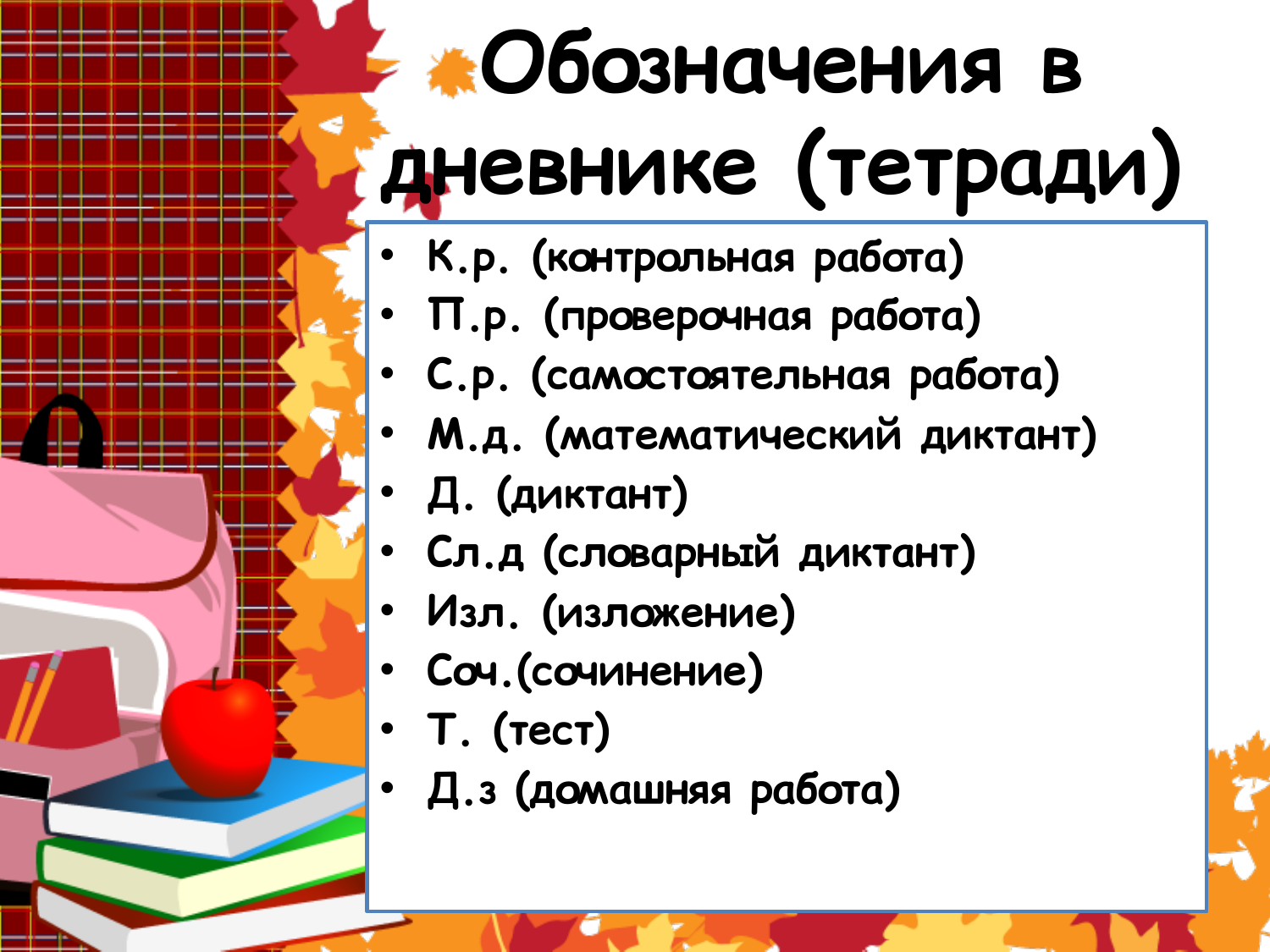

# Обозначения в дневнике (тетради)
К.р. (контрольная работа)
П.р. (проверочная работа)
С.р. (самостоятельная работа)
М.д. (математический диктант)
Д. (диктант)
Сл.д (словарный диктант)
Изл. (изложение)
Соч.(сочинение)
Т. (тест)
Д.з (домашняя работа)